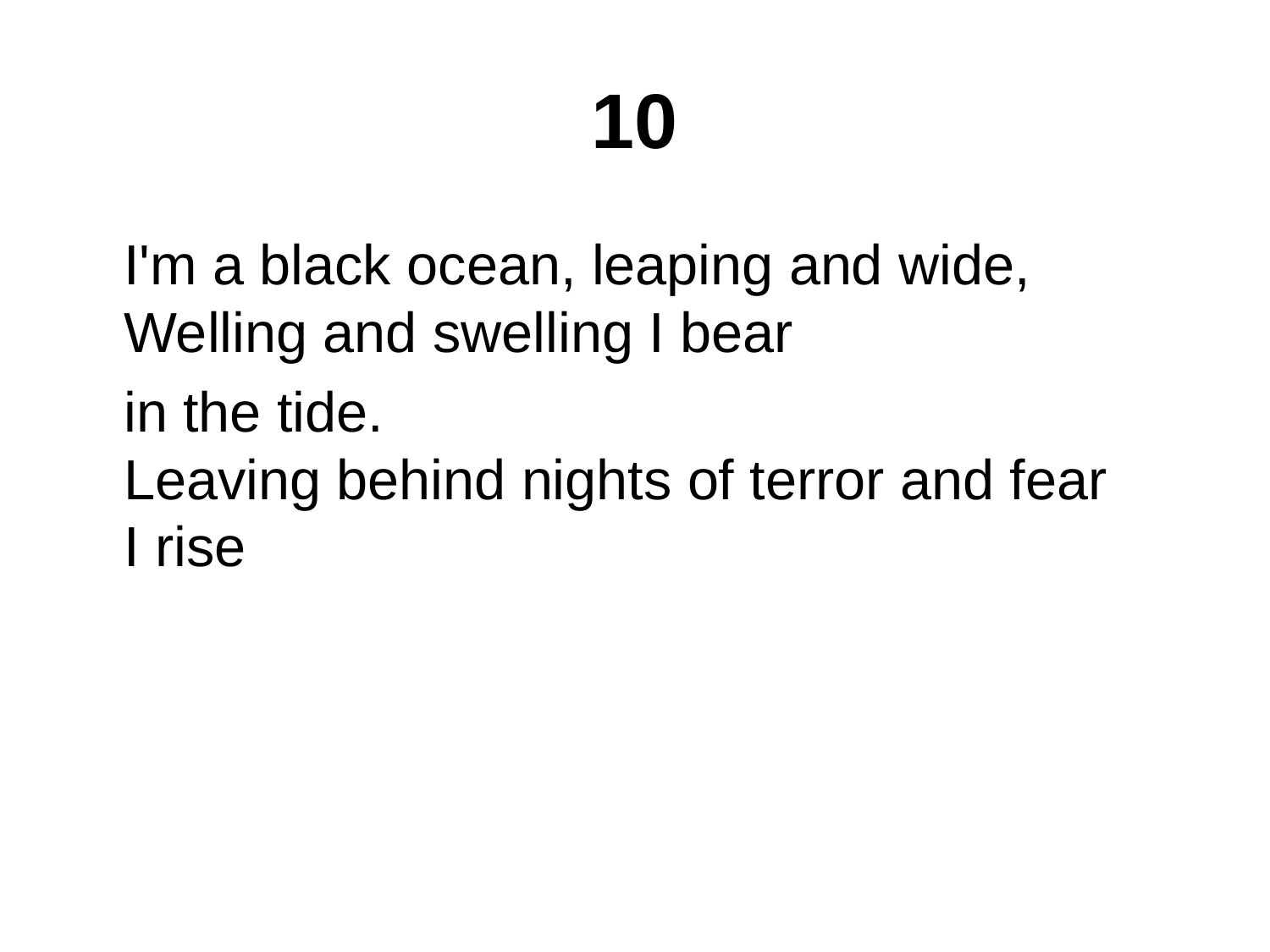

# 10
	I'm a black ocean, leaping and wide,
Welling and swelling I bear
	in the tide.
Leaving behind nights of terror and fear
I rise